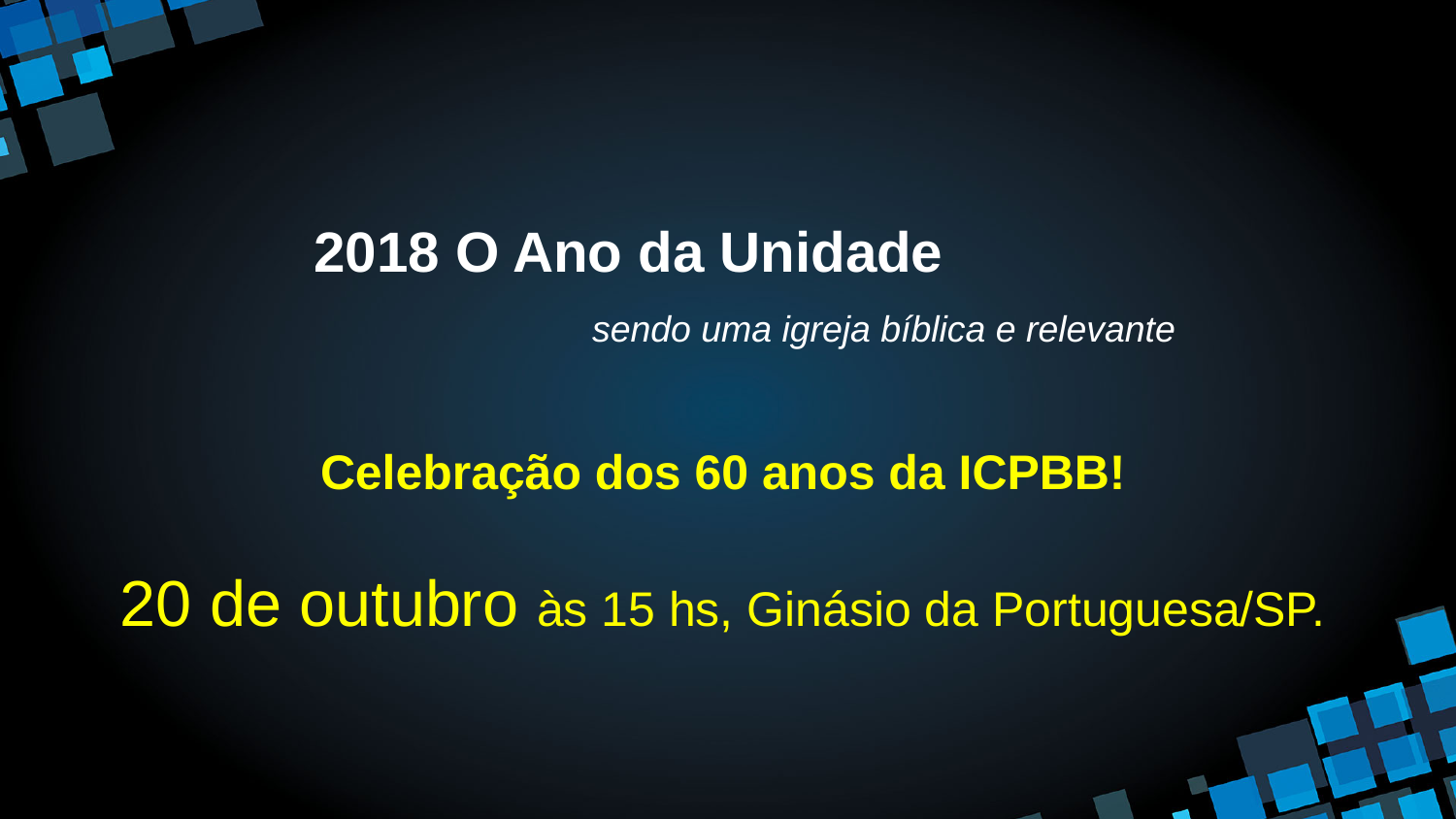

2018 O Ano da Unidade
                     sendo uma igreja bíblica e relevante

Celebração dos 60 anos da ICPBB!

20 de outubro às 15 hs, Ginásio da Portuguesa/SP.